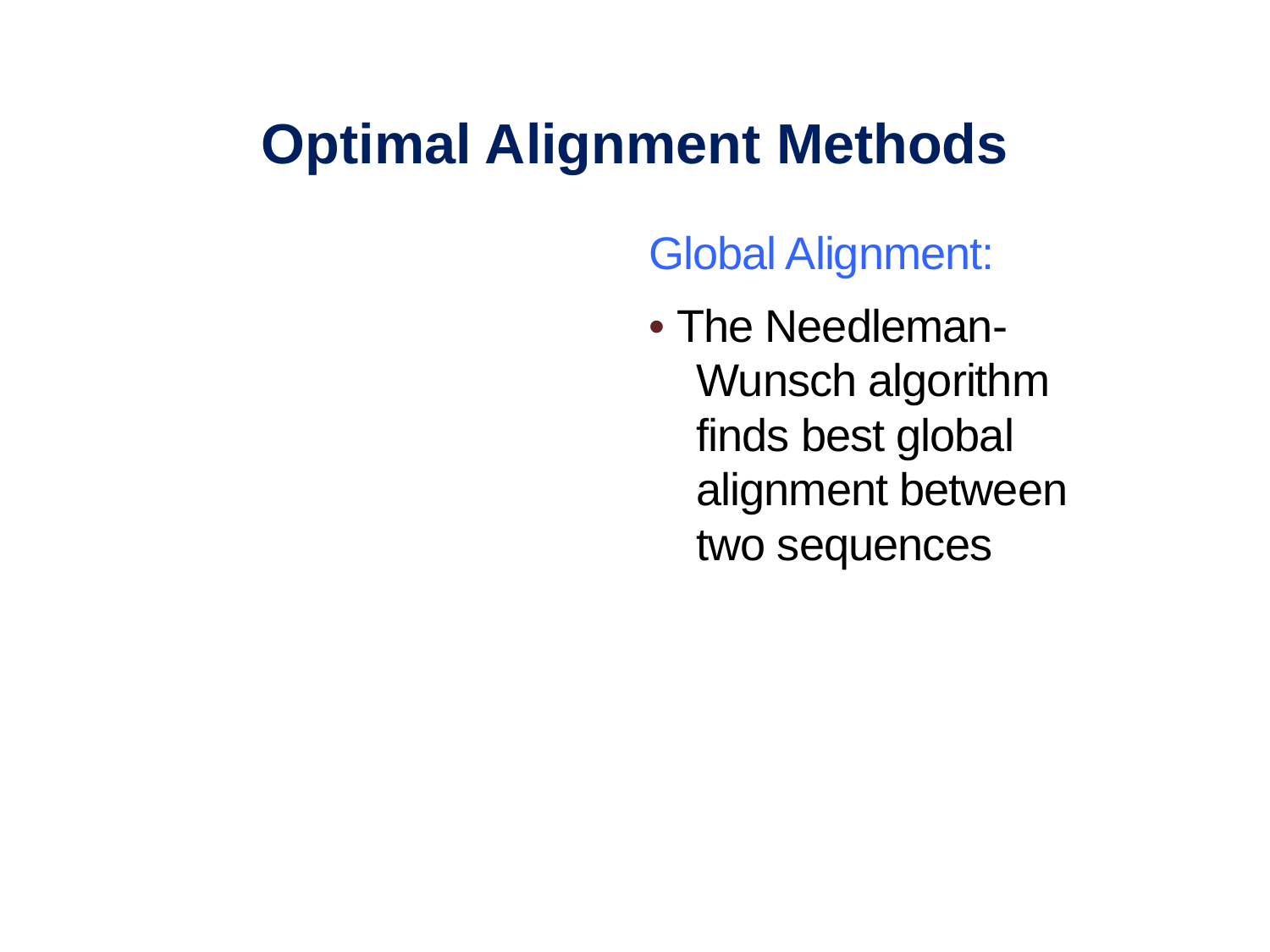

Optimal Alignment Methods
Global Alignment:
• The Needleman-Wunsch algorithm finds best global alignment between two sequences